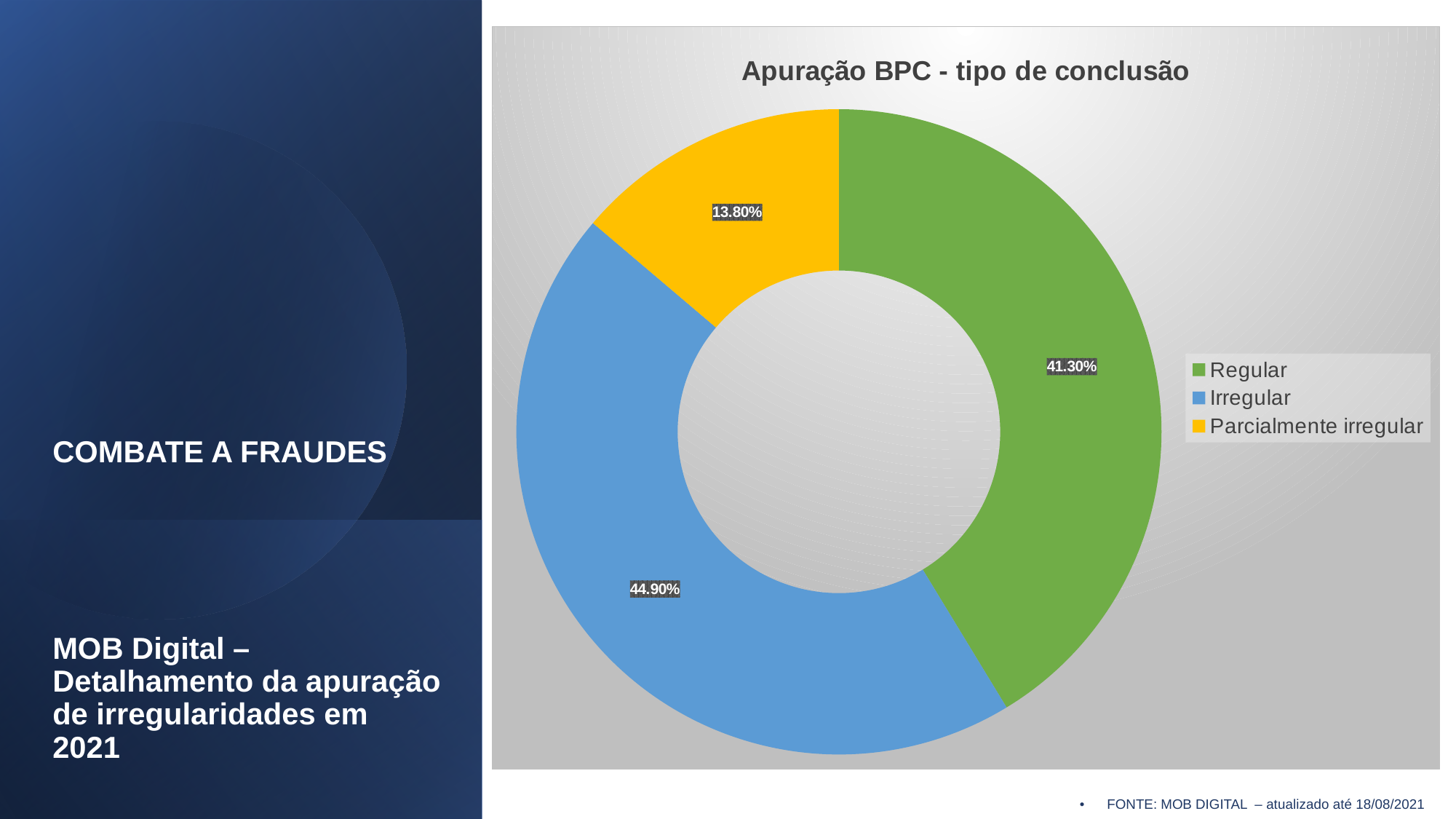

### Chart: Apuração BPC - tipo de conclusão

| Category |  |
|---|---|
| Regular | 0.413 |
| Irregular | 0.449 |
| Parcialmente irregular | 0.138 |

COMBATE A FRAUDES
MOB Digital – Detalhamento da apuração de irregularidades em 2021

# FONTE: MOB DIGITAL  – atualizado até 18/08/2021